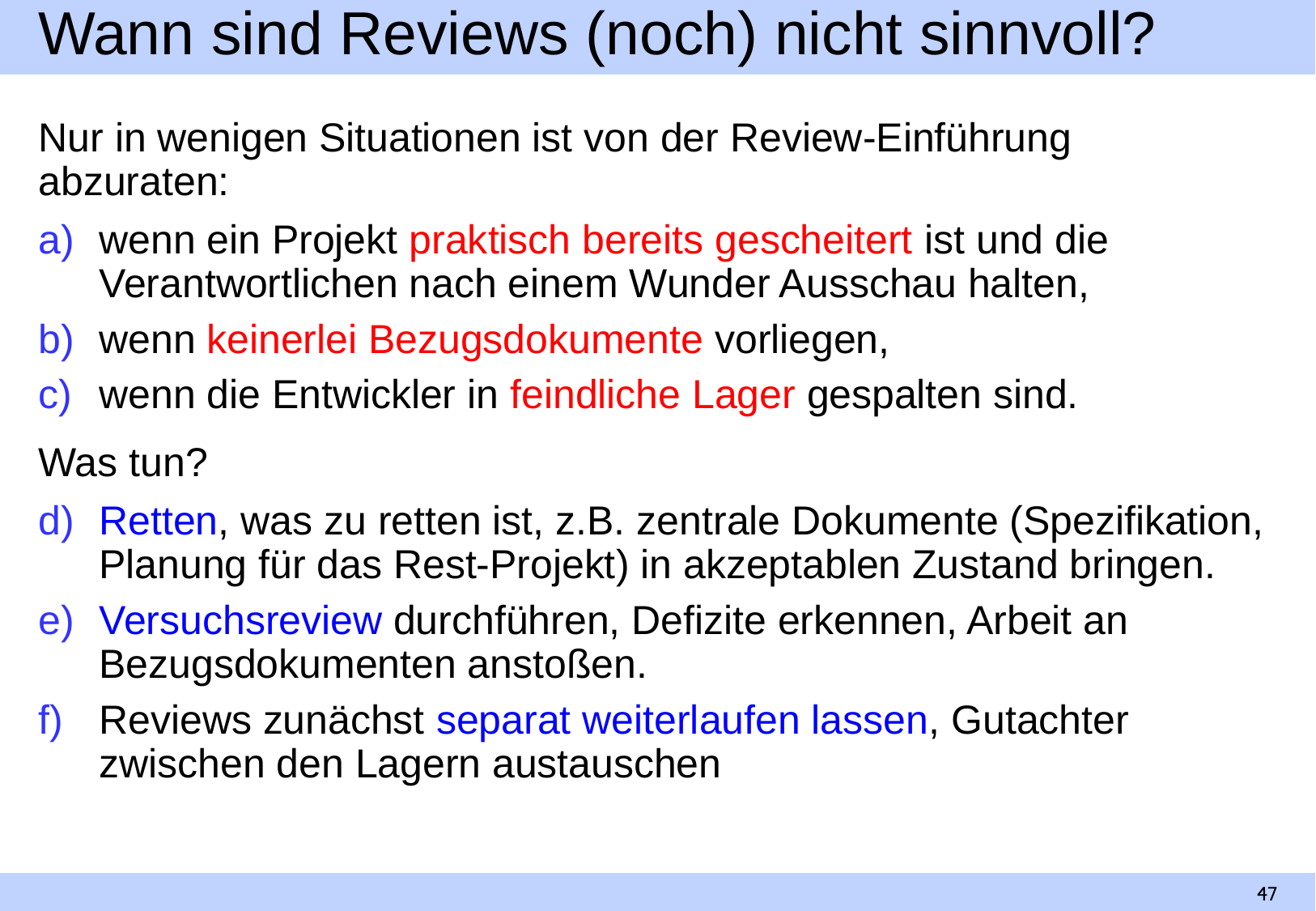

# Wann sind Reviews (noch) nicht sinnvoll?
Nur in wenigen Situationen ist von der Review-Einführung abzuraten:
wenn ein Projekt praktisch bereits gescheitert ist und die Verantwortlichen nach einem Wunder Ausschau halten,
wenn keinerlei Bezugsdokumente vorliegen,
wenn die Entwickler in feindliche Lager gespalten sind.
Was tun?
Retten, was zu retten ist, z.B. zentrale Dokumente (Spezifikation, Planung für das Rest-Projekt) in akzeptablen Zustand bringen.
Versuchsreview durchführen, Defizite erkennen, Arbeit an Bezugsdokumenten anstoßen.
Reviews zunächst separat weiterlaufen lassen, Gutachter zwischen den Lagern austauschen

47